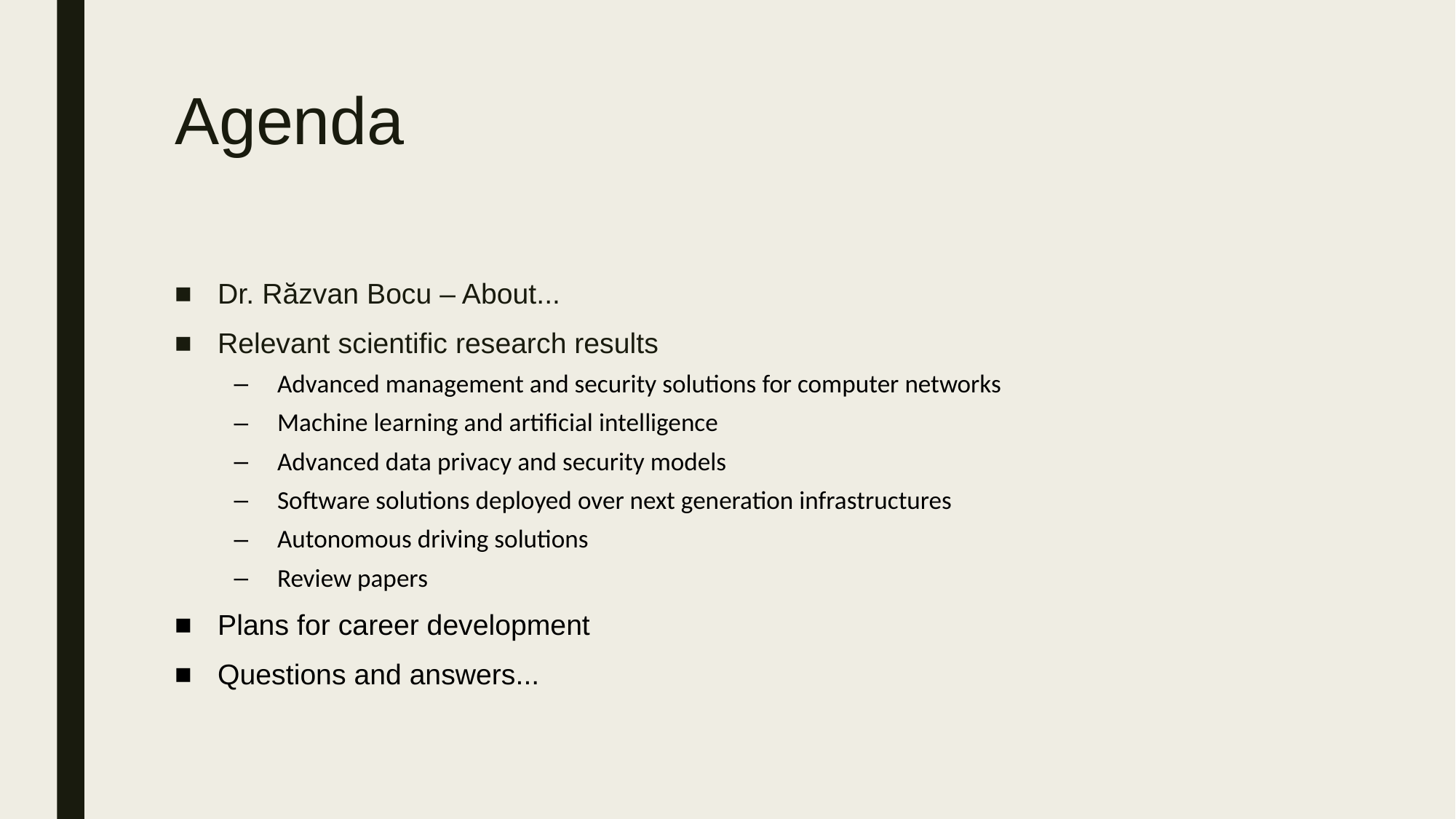

# Agenda
Dr. Răzvan Bocu – About...
Relevant scientific research results
Advanced management and security solutions for computer networks
Machine learning and artificial intelligence
Advanced data privacy and security models
Software solutions deployed over next generation infrastructures
Autonomous driving solutions
Review papers
Plans for career development
Questions and answers...